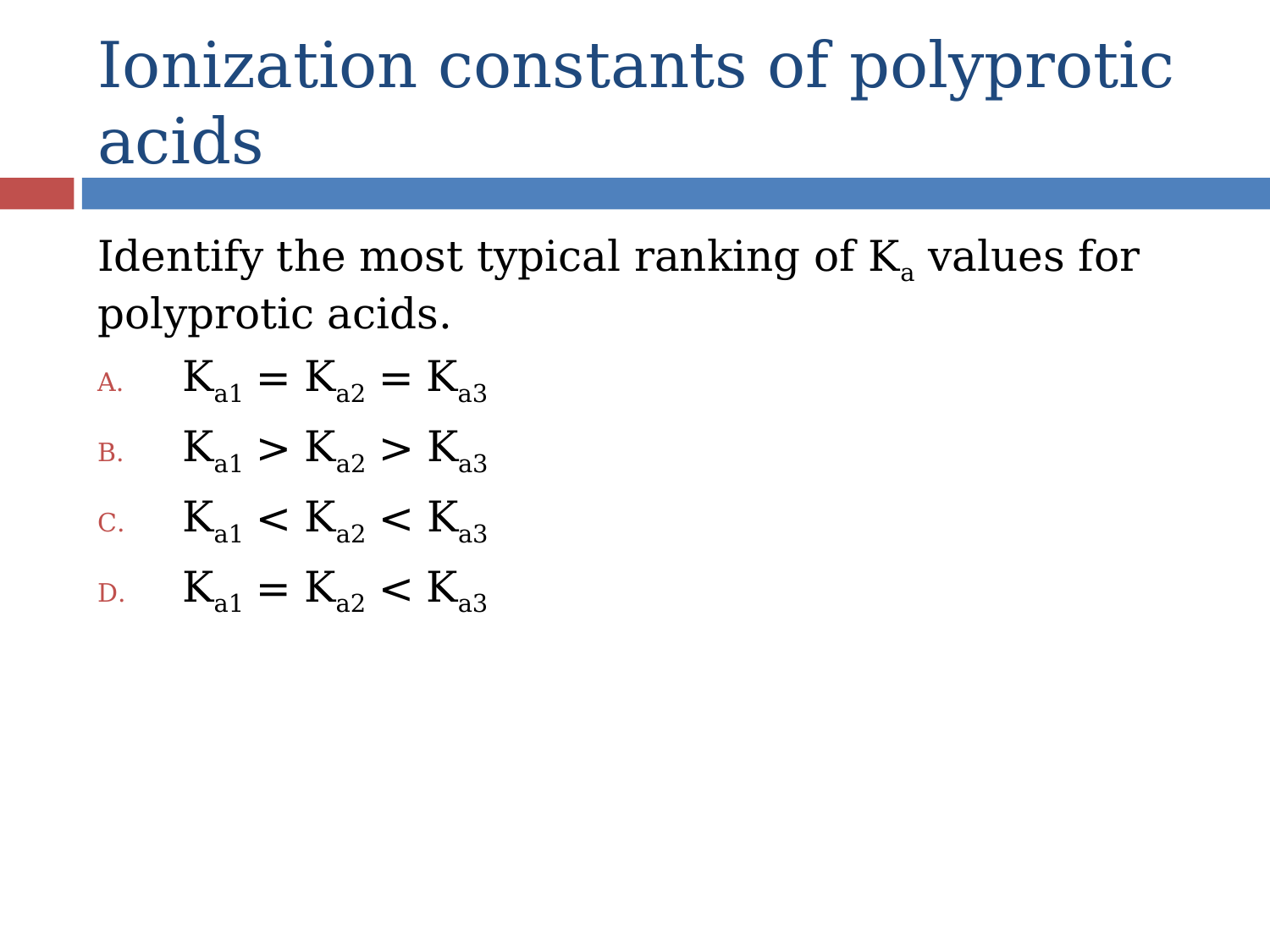

# Ionization constants of polyprotic acids
Identify the most typical ranking of Ka values for polyprotic acids.
 Ka1 = Ka2 = Ka3
 Ka1 > Ka2 > Ka3
 Ka1 < Ka2 < Ka3
 Ka1 = Ka2 < Ka3